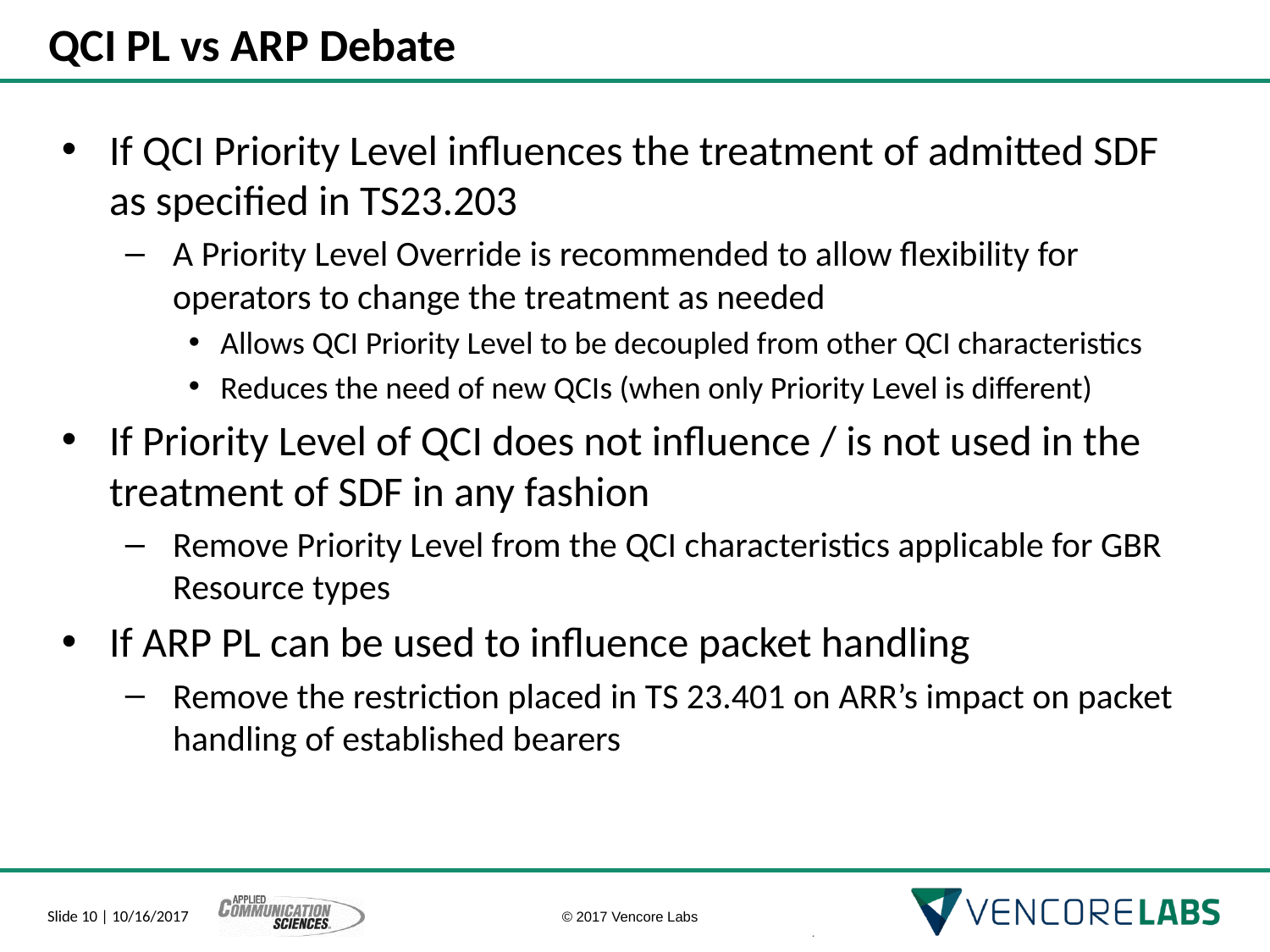

# QCI PL vs ARP Debate
If QCI Priority Level influences the treatment of admitted SDF as specified in TS23.203
A Priority Level Override is recommended to allow flexibility for operators to change the treatment as needed
Allows QCI Priority Level to be decoupled from other QCI characteristics
Reduces the need of new QCIs (when only Priority Level is different)
If Priority Level of QCI does not influence / is not used in the treatment of SDF in any fashion
Remove Priority Level from the QCI characteristics applicable for GBR Resource types
If ARP PL can be used to influence packet handling
Remove the restriction placed in TS 23.401 on ARR’s impact on packet handling of established bearers